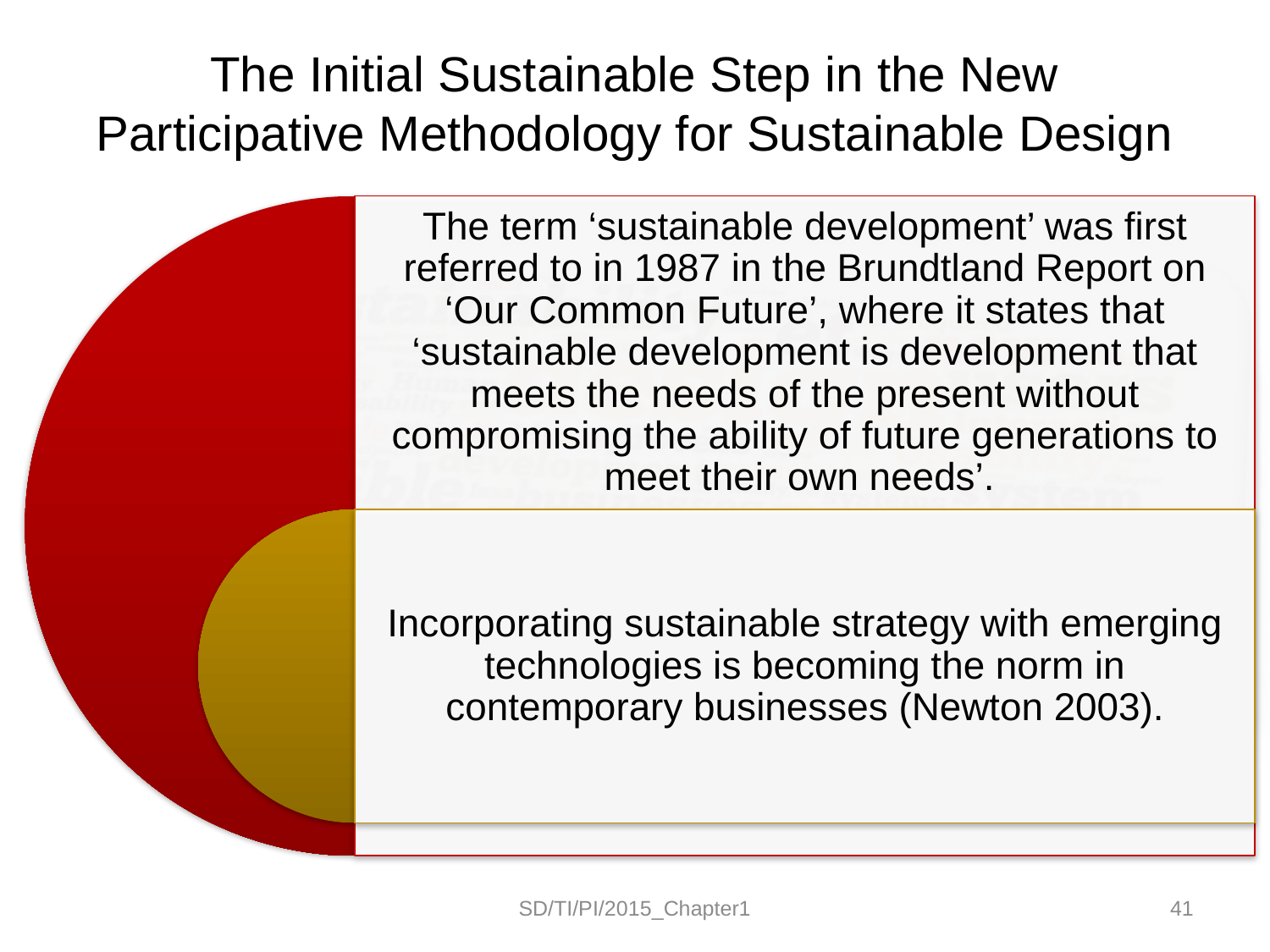

# The Initial Sustainable Step in the New Participative Methodology for Sustainable Design
The term ‘sustainable development’ was first referred to in 1987 in the Brundtland Report on ‘Our Common Future’, where it states that ‘sustainable development is development that meets the needs of the present without compromising the ability of future generations to meet their own needs’.
Incorporating sustainable strategy with emerging technologies is becoming the norm in contemporary businesses (Newton 2003).
SD/TI/PI/2015_Chapter1
41